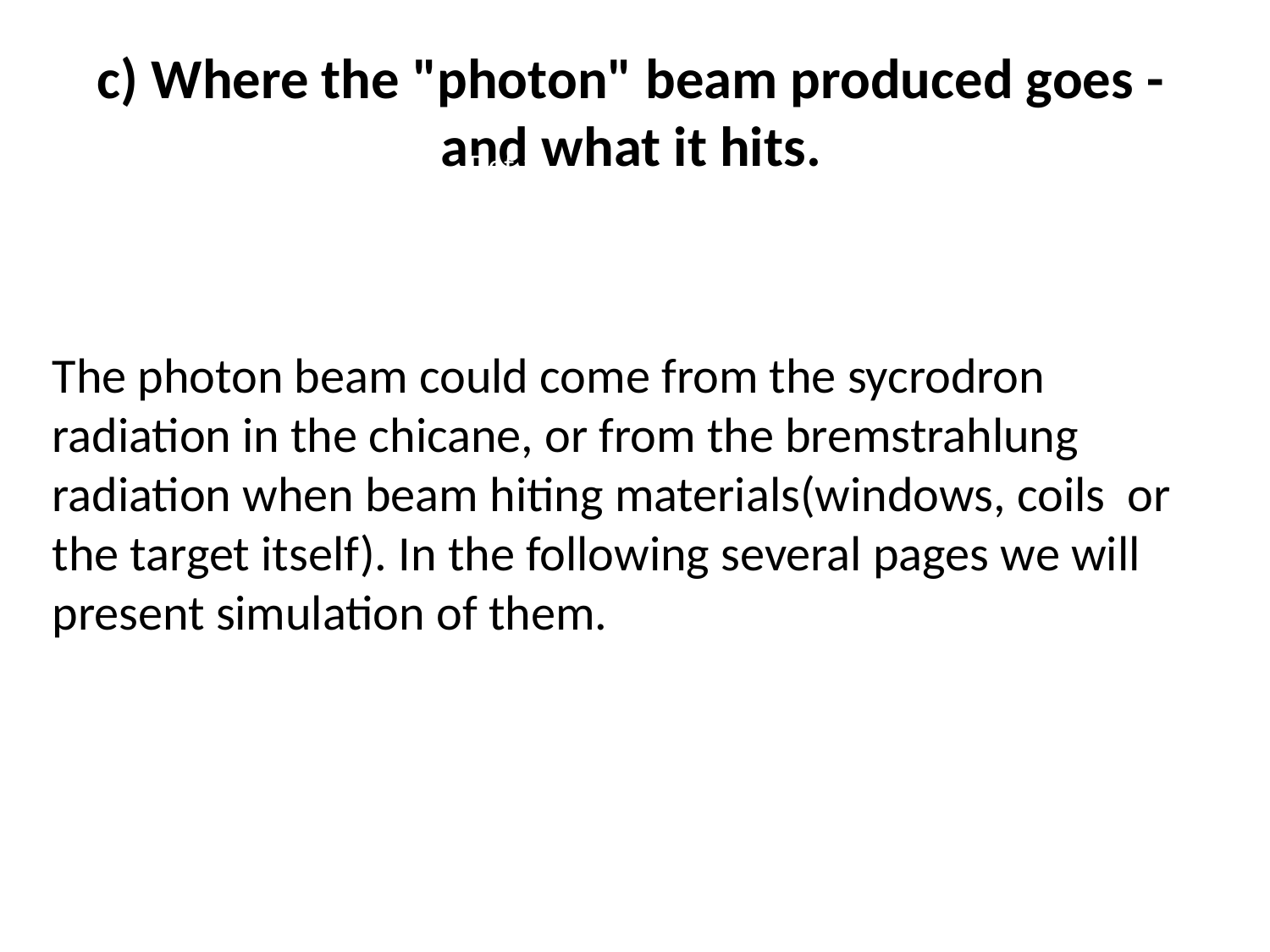

# c) Where the "photon" beam produced goes - and what it hits.
Det 1
Det 2
The photon beam could come from the sycrodron radiation in the chicane, or from the bremstrahlung radiation when beam hiting materials(windows, coils  or the target itself). In the following several pages we will present simulation of them.